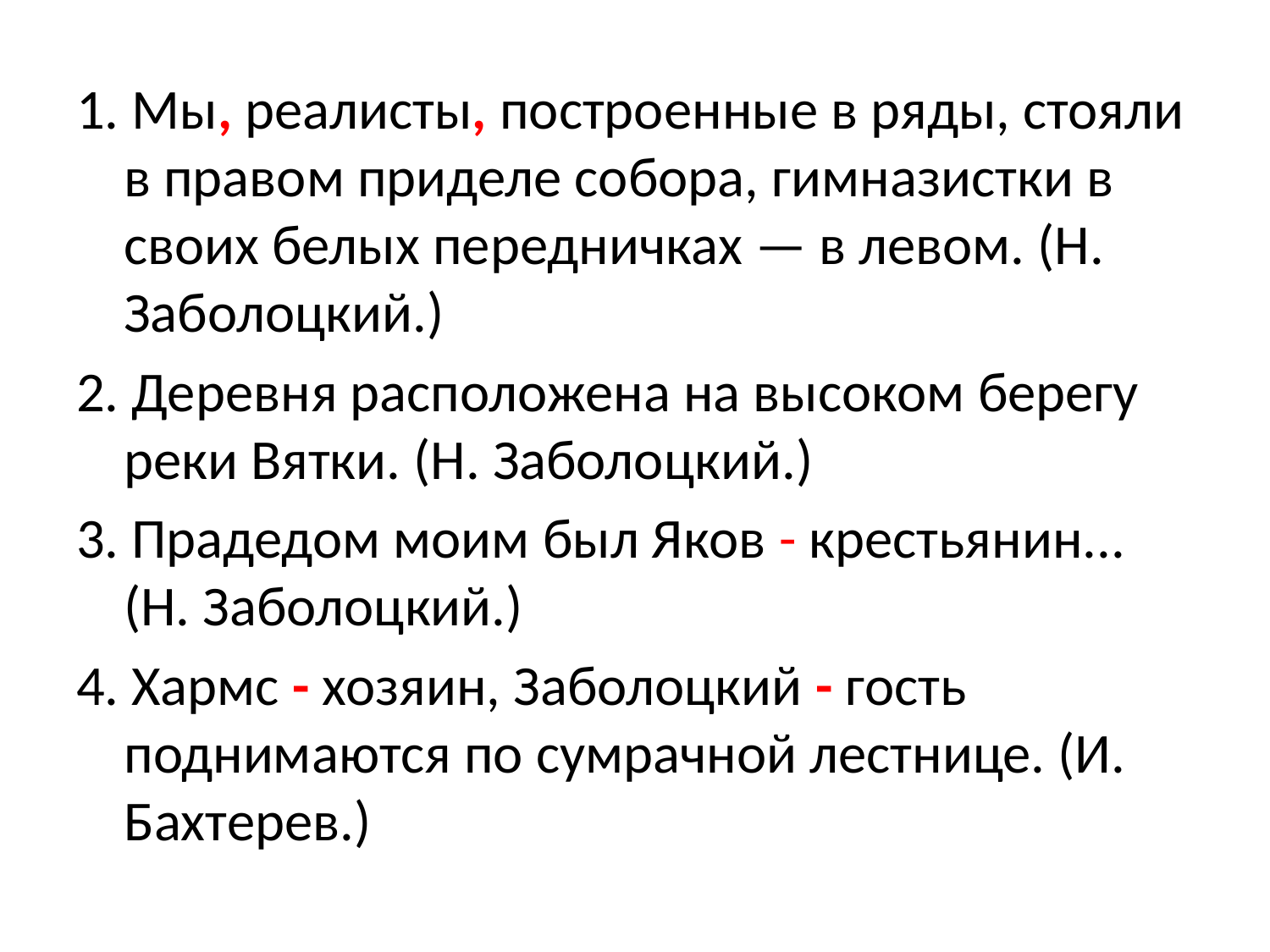

1. Мы, реалисты, построенные в ряды, стояли в правом приделе собора, гимназистки в своих белых передничках — в левом. (Н. Заболоцкий.)
2. Деревня расположена на высоком берегу реки Вятки. (Н. Заболоцкий.)
3. Прадедом моим был Яков - крестьянин... (Н. Заболоцкий.)
4. Хармс - хозяин, Заболоцкий - гость поднимаются по сумрачной лестнице. (И. Бахтерев.)